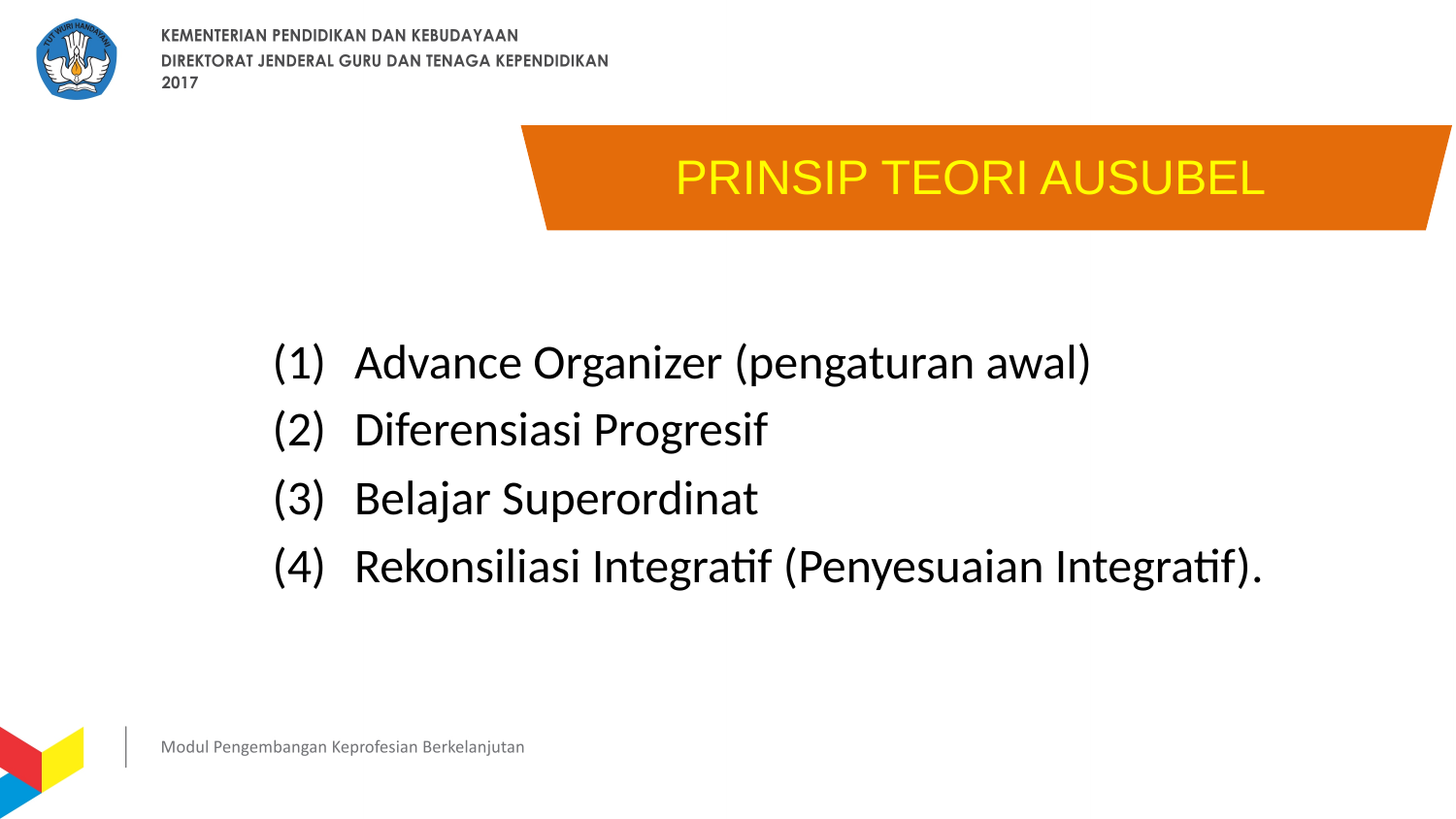

PRINSIP TEORI AUSUBEL

Advance Organizer (pengaturan awal)
Diferensiasi Progresif
Belajar Superordinat
Rekonsiliasi Integratif (Penyesuaian Integratif).
54